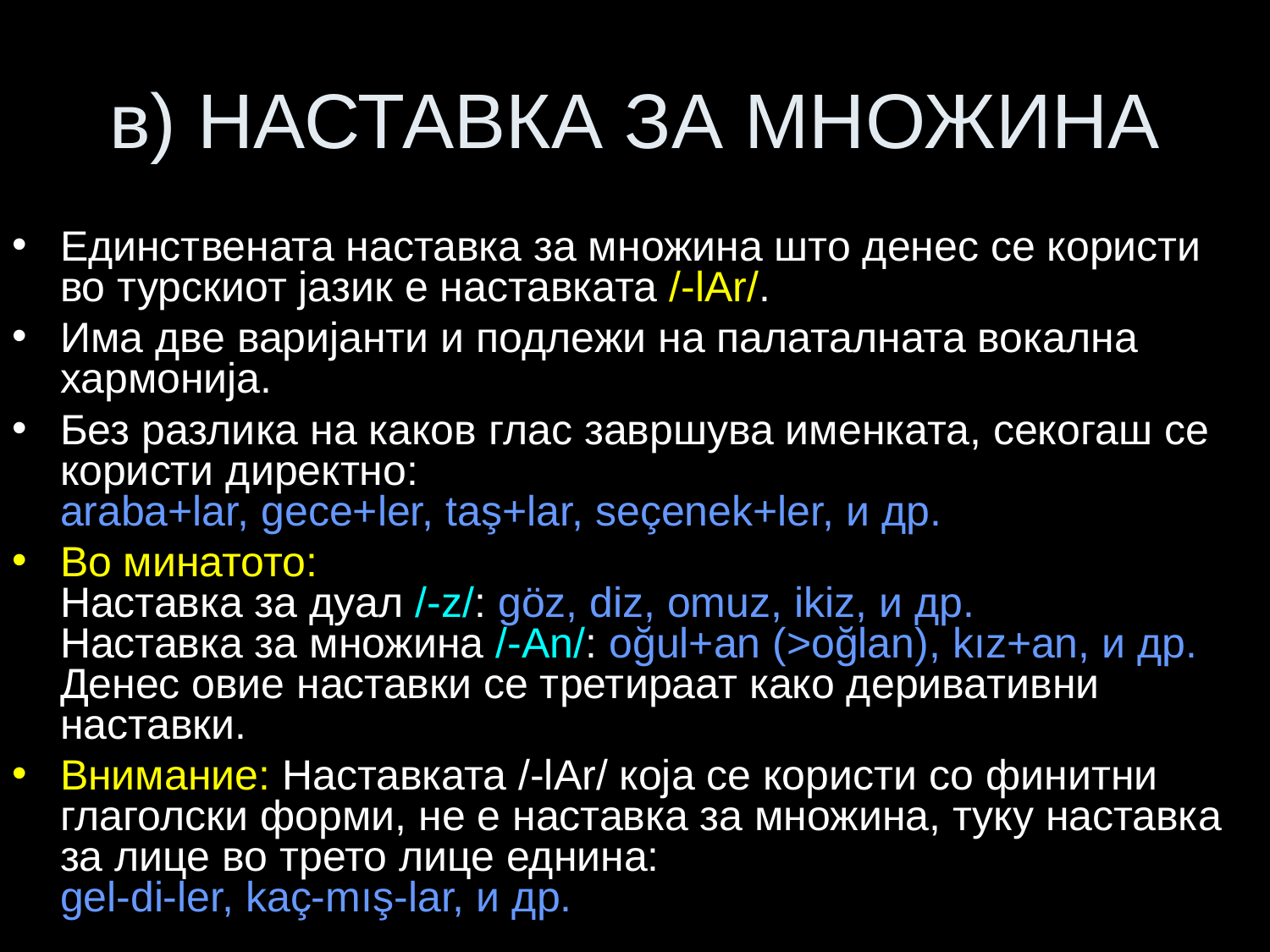

# в) НАСТАВКА ЗА МНОЖИНА
Единствената наставка за множина што денес се користи во турскиот јазик е наставката /-lAr/.
Има две варијанти и подлежи на палаталната вокална хармонија.
Без разлика на каков глас завршува именката, секогаш се користи директно:
araba+lar, gece+ler, taş+lar, seçenek+ler, и др.
Во минатото:
Наставка за дуал /-z/: göz, diz, omuz, ikiz, и др.
Наставка за множина /-An/: oğul+an (>oğlan), kız+an, и др.
Денес овие наставки се третираат како деривативни наставки.
Внимание: Наставката /-lAr/ која се користи со финитни глаголски форми, не е наставка за множина, туку наставка за лице во трето лице еднина:
gel-di-ler, kaç-mış-lar, и др.